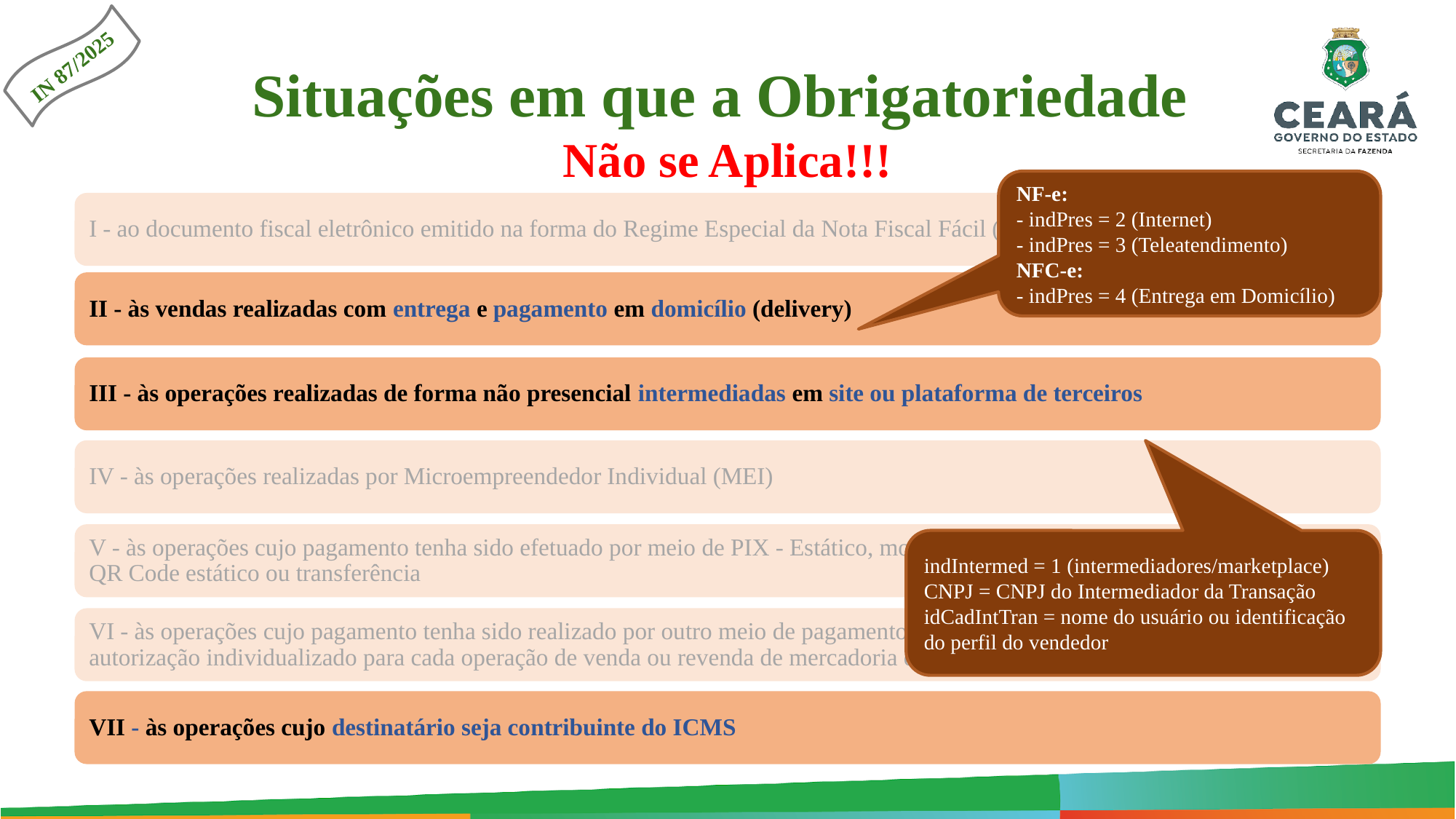

IN 87/2025
Situações em que a Obrigatoriedade
Não se Aplica!!!
NF-e:
- indPres = 2 (Internet)
- indPres = 3 (Teleatendimento)
NFC-e:
- indPres = 4 (Entrega em Domicílio)
I - ao documento fiscal eletrônico emitido na forma do Regime Especial da Nota Fiscal Fácil (NFF)
II - às vendas realizadas com entrega e pagamento em domicílio (delivery)
III - às operações realizadas de forma não presencial intermediadas em site ou plataforma de terceiros
IV - às operações realizadas por Microempreendedor Individual (MEI)
V - às operações cujo pagamento tenha sido efetuado por meio de PIX - Estático, modalidade em que o PIX é realizado mediante QR Code estático ou transferência
VI - às operações cujo pagamento tenha sido realizado por outro meio de pagamento em que não seja gerado um código de autorização individualizado para cada operação de venda ou revenda de mercadoria ou bem
VII - às operações cujo destinatário seja contribuinte do ICMS
indIntermed = 1 (intermediadores/marketplace)
CNPJ = CNPJ do Intermediador da Transação
idCadIntTran = nome do usuário ou identificação
do perfil do vendedor